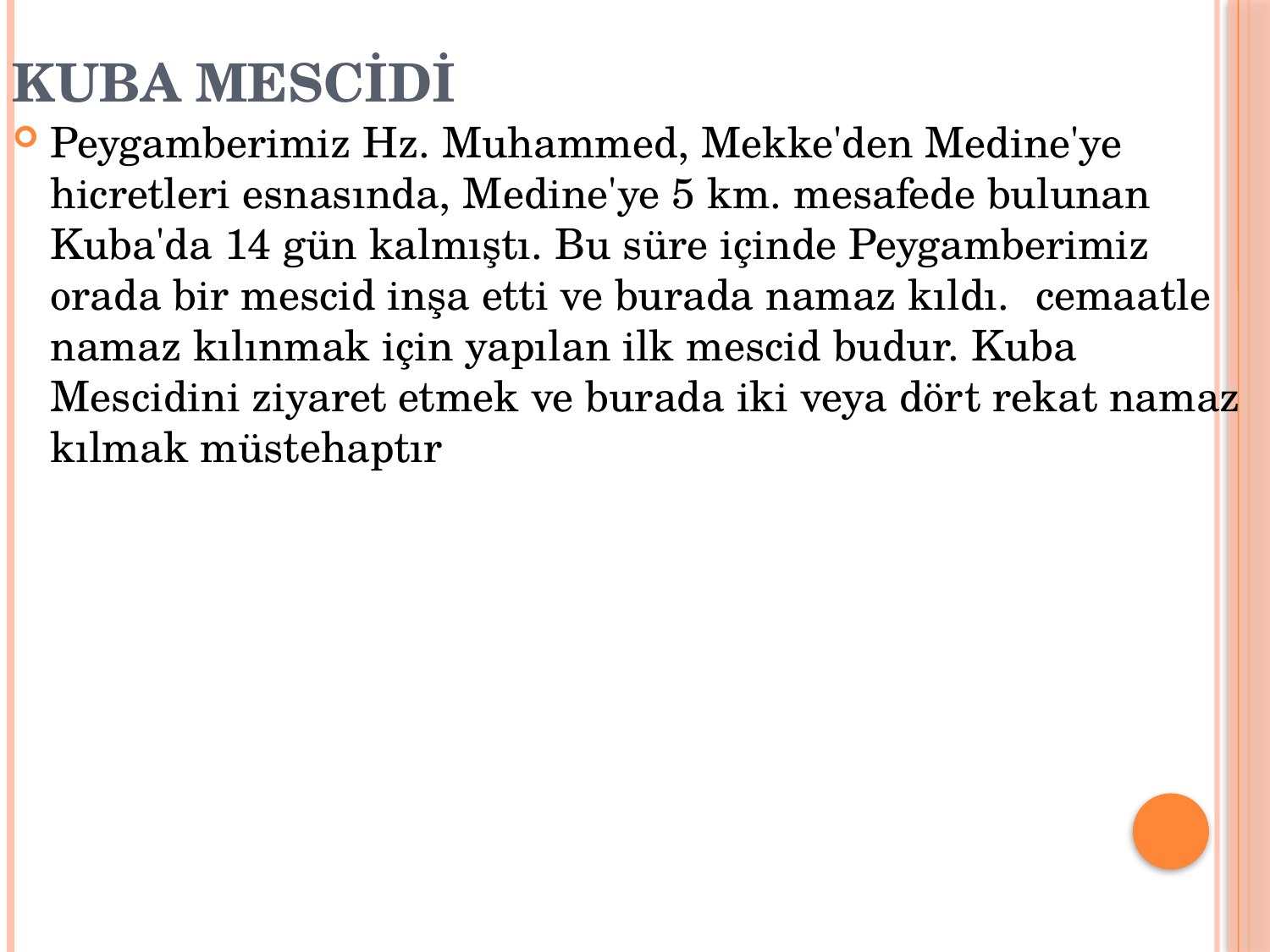

# Kuba Mescidi
Peygamberimiz Hz. Muhammed, Mekke'den Medine'ye hicretleri esnasında, Medine'ye 5 km. mesafede bulunan Kuba'da 14 gün kalmıştı. Bu süre içinde Peygamberimiz orada bir mescid inşa etti ve burada namaz kıldı.  cemaatle namaz kılınmak için yapılan ilk mescid budur. Kuba Mescidini ziyaret etmek ve burada iki veya dört rekat namaz kılmak müstehaptır